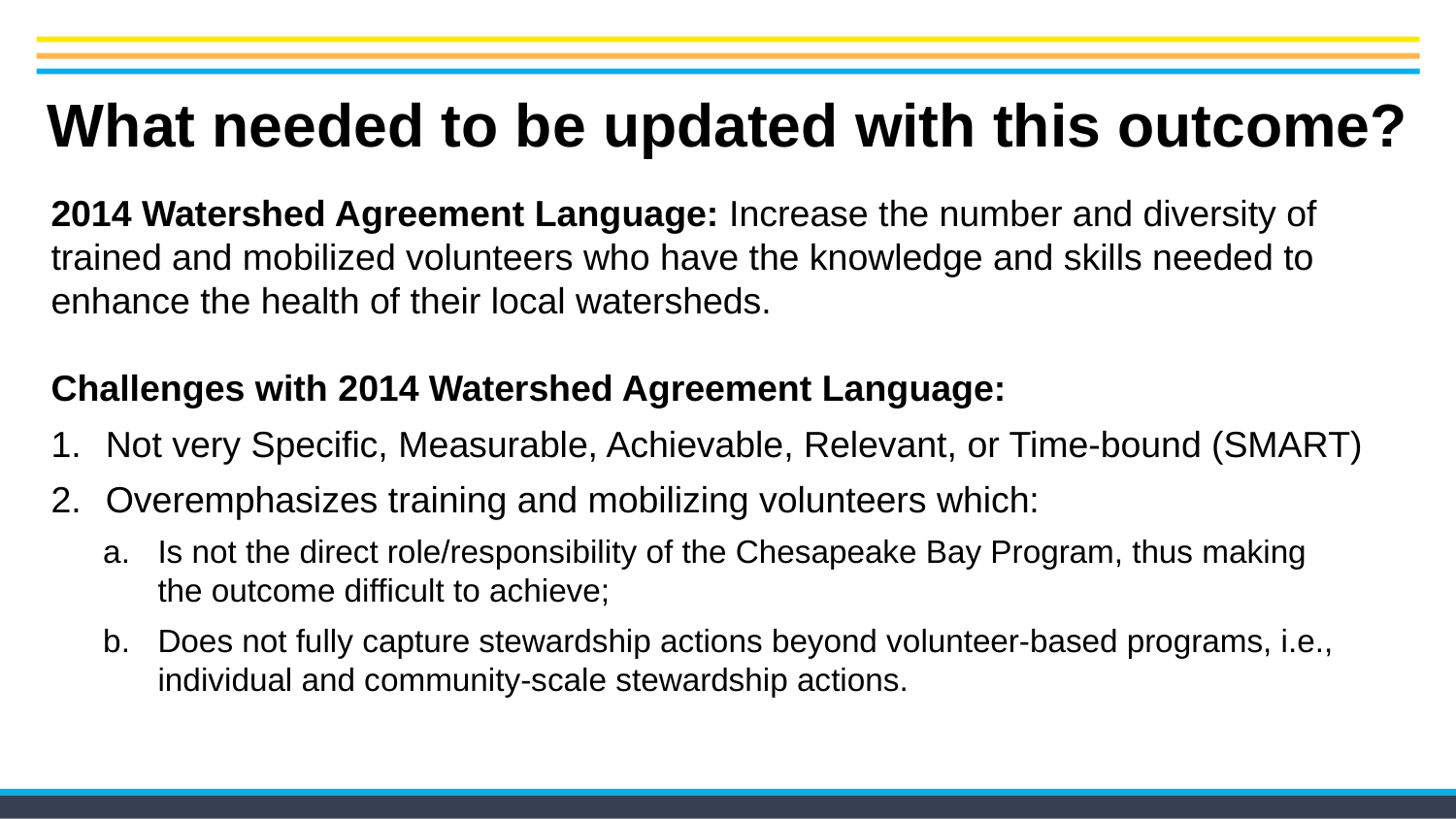

# What needed to be updated with this outcome?
2014 Watershed Agreement Language: Increase the number and diversity of trained and mobilized volunteers who have the knowledge and skills needed to enhance the health of their local watersheds.

Challenges with 2014 Watershed Agreement Language:
Not very Specific, Measurable, Achievable, Relevant, or Time-bound (SMART)
Overemphasizes training and mobilizing volunteers which:

Is not the direct role/responsibility of the Chesapeake Bay Program, thus making the outcome difficult to achieve;
Does not fully capture stewardship actions beyond volunteer-based programs, i.e., individual and community-scale stewardship actions.